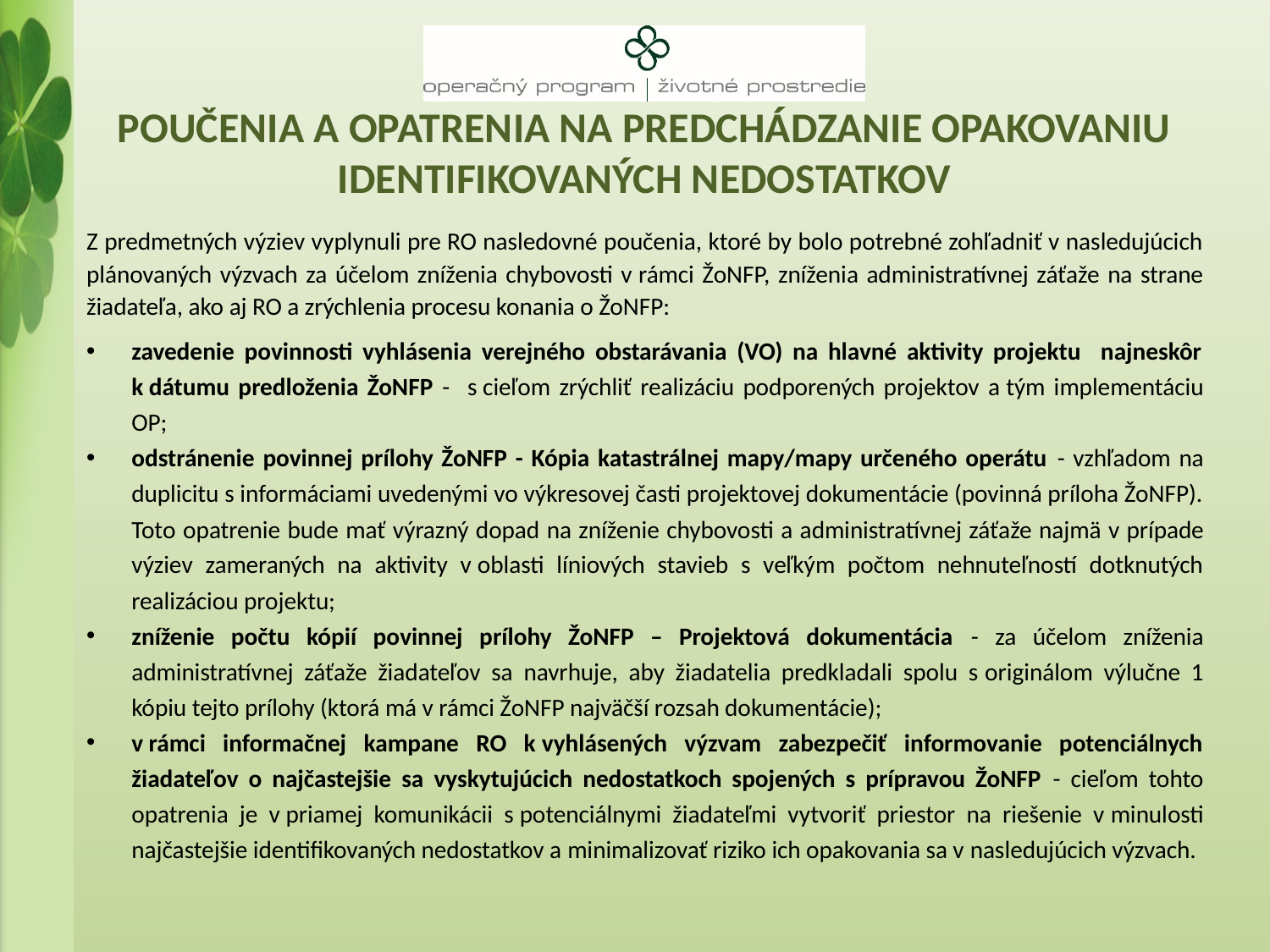

# Poučenia a Opatrenia na predchádzanie opakovaniu identifikovaných nedostatkov
Z predmetných výziev vyplynuli pre RO nasledovné poučenia, ktoré by bolo potrebné zohľadniť v nasledujúcich plánovaných výzvach za účelom zníženia chybovosti v rámci ŽoNFP, zníženia administratívnej záťaže na strane žiadateľa, ako aj RO a zrýchlenia procesu konania o ŽoNFP:
zavedenie povinnosti vyhlásenia verejného obstarávania (VO) na hlavné aktivity projektu  najneskôr k dátumu predloženia ŽoNFP -  s cieľom zrýchliť realizáciu podporených projektov a tým implementáciu OP;
odstránenie povinnej prílohy ŽoNFP - Kópia katastrálnej mapy/mapy určeného operátu - vzhľadom na duplicitu s informáciami uvedenými vo výkresovej časti projektovej dokumentácie (povinná príloha ŽoNFP). Toto opatrenie bude mať výrazný dopad na zníženie chybovosti a administratívnej záťaže najmä v prípade výziev zameraných na aktivity v oblasti líniových stavieb s veľkým počtom nehnuteľností dotknutých realizáciou projektu;
zníženie počtu kópií povinnej prílohy ŽoNFP – Projektová dokumentácia - za účelom zníženia administratívnej záťaže žiadateľov sa navrhuje, aby žiadatelia predkladali spolu s originálom výlučne 1 kópiu tejto prílohy (ktorá má v rámci ŽoNFP najväčší rozsah dokumentácie);
v rámci informačnej kampane RO k vyhlásených výzvam zabezpečiť informovanie potenciálnych žiadateľov o najčastejšie sa vyskytujúcich nedostatkoch spojených s prípravou ŽoNFP - cieľom tohto opatrenia je v priamej komunikácii s potenciálnymi žiadateľmi vytvoriť priestor na riešenie v minulosti najčastejšie identifikovaných nedostatkov a minimalizovať riziko ich opakovania sa v nasledujúcich výzvach.